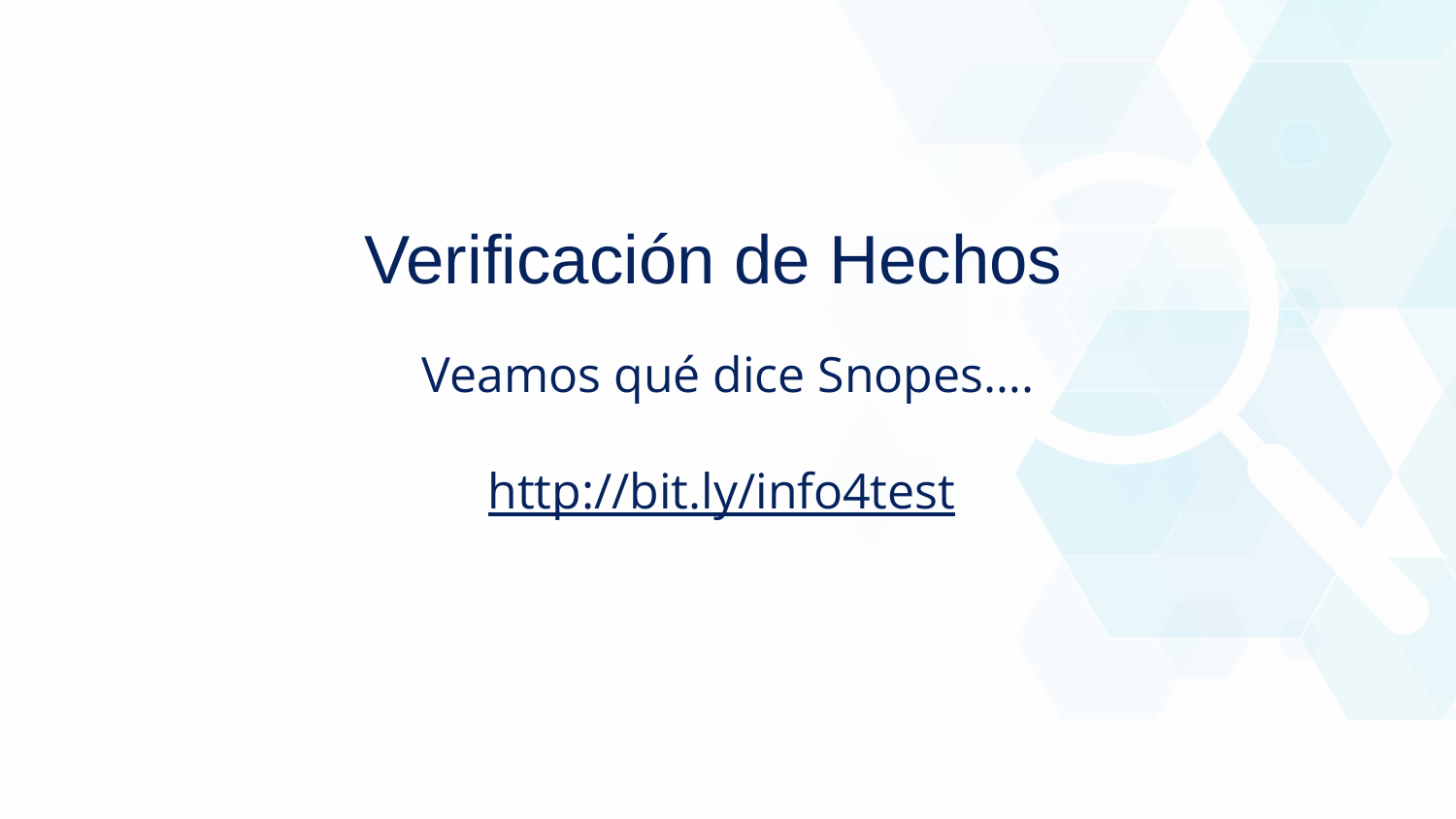

Verificación de Hechos

Veamos qué dice Snopes….

http://bit.ly/info4test